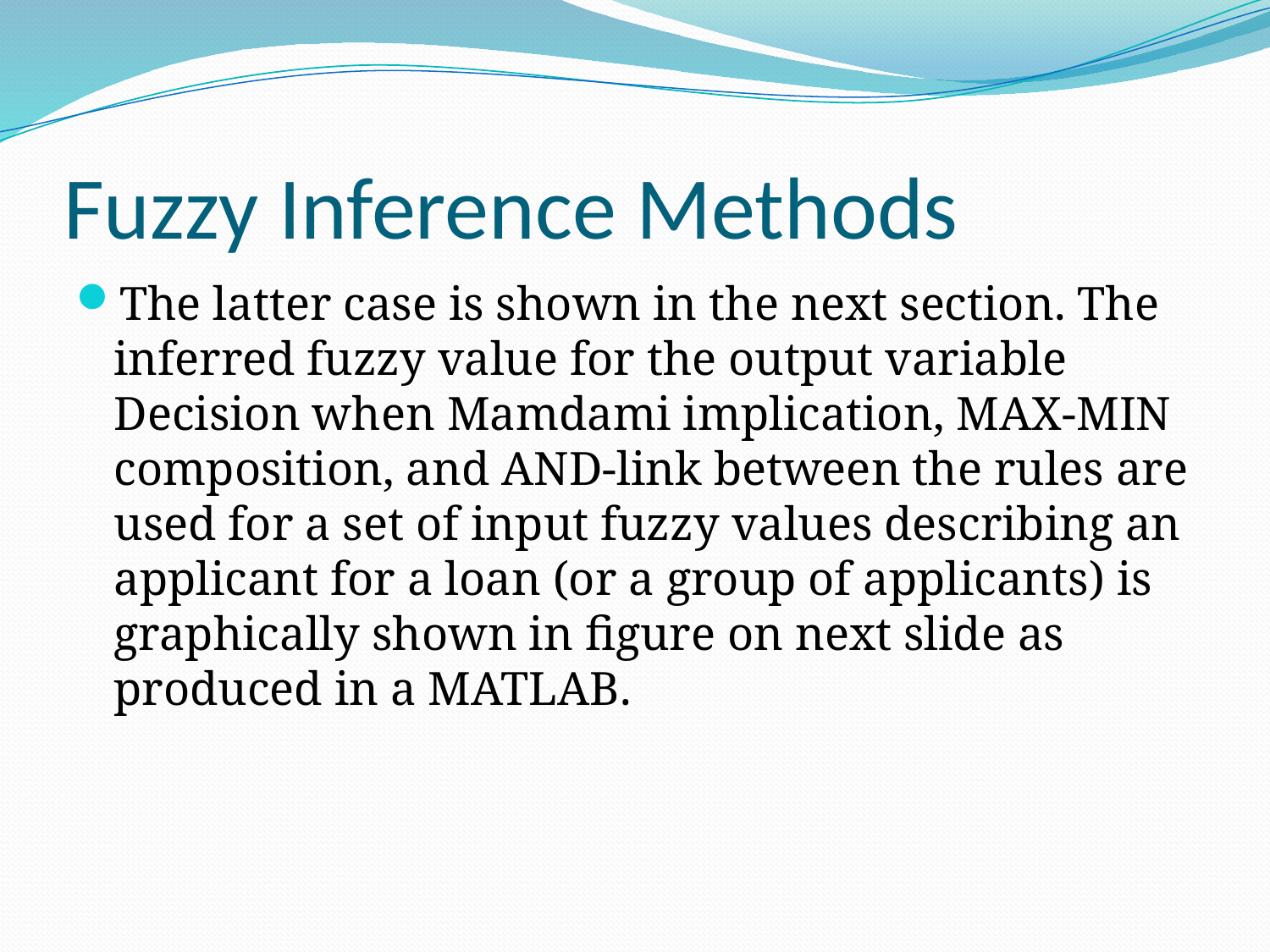

# Fuzzy Inference Methods
The latter case is shown in the next section. The inferred fuzzy value for the output variable Decision when Mamdami implication, MAX-MIN composition, and AND-link between the rules are used for a set of input fuzzy values describing an applicant for a loan (or a group of applicants) is graphically shown in figure on next slide as produced in a MATLAB.